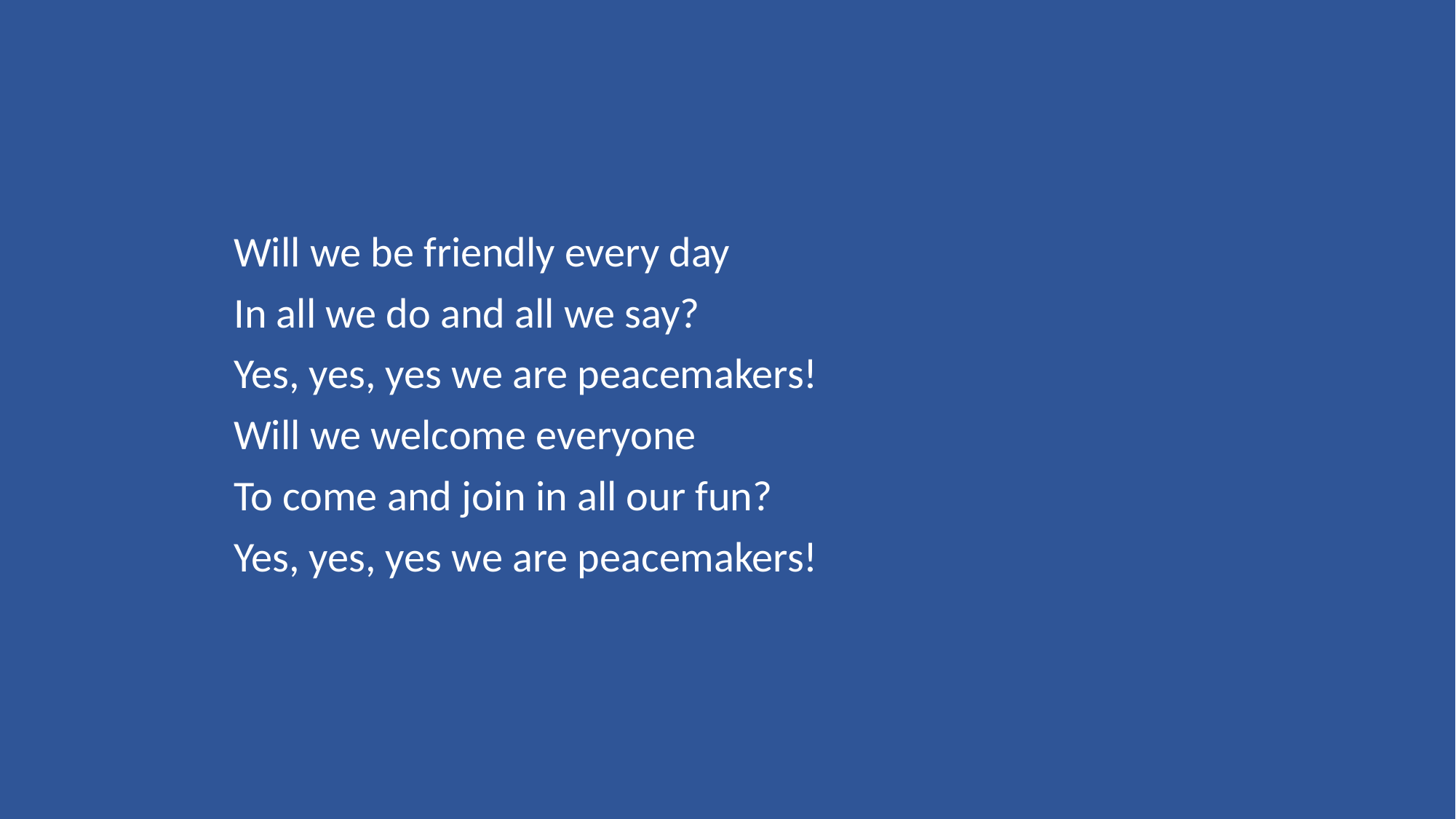

Will we be friendly every day
In all we do and all we say?
Yes, yes, yes we are peacemakers!
Will we welcome everyone
To come and join in all our fun?
Yes, yes, yes we are peacemakers!